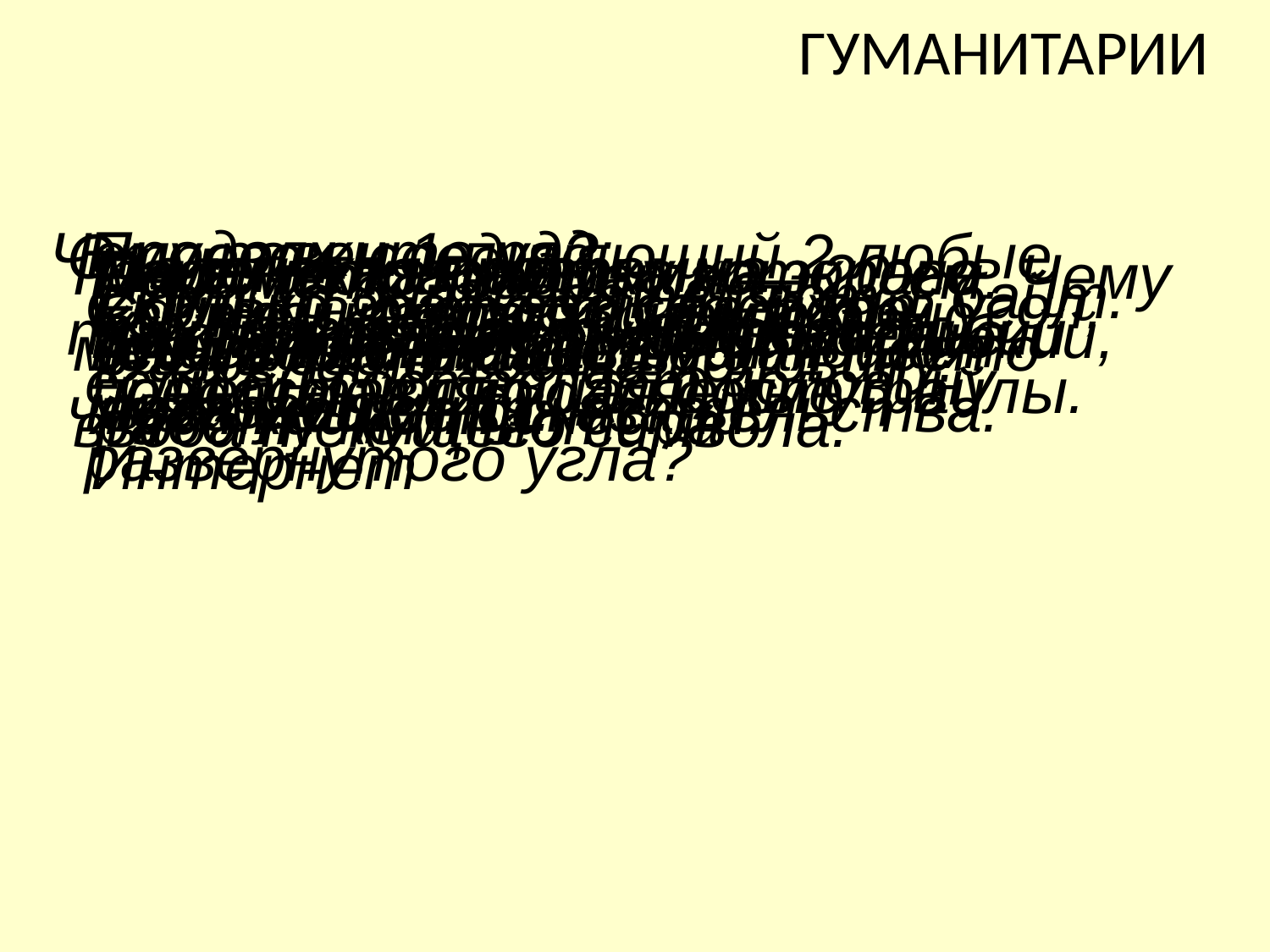

ГУМАНИТАРИИ
Продолжите ряд:
                    байт, килобайт, мегабайт, ...
Чему равен 1 пуд?
Отрезок, соединяющий 2 любые точки окружности и проходящий через её центр.
Маленькая программа, существенно затрудняющая работу компьютера
Графическая метка на экране монитора, указывающая место ввода текущего символа.
Параллелограмм, у которого
все углы  прямые?
Периметр квадрата — 20 см. Чему равна его площадь?
Сколько бит составляют 1 байт.
Сколько градусов содержит угол, если он составляет половину развернутого угла?
Единица скорости на море.
Системная папка, в которую помещаются удаляемые файлы.
Как называется фирма, предоставляющая доступ в Интернет
Как называется утверждение, требующее доказательства.
В компьютере он бывает гибкий, жесткий, оптический.
Разделите 100 на половину.